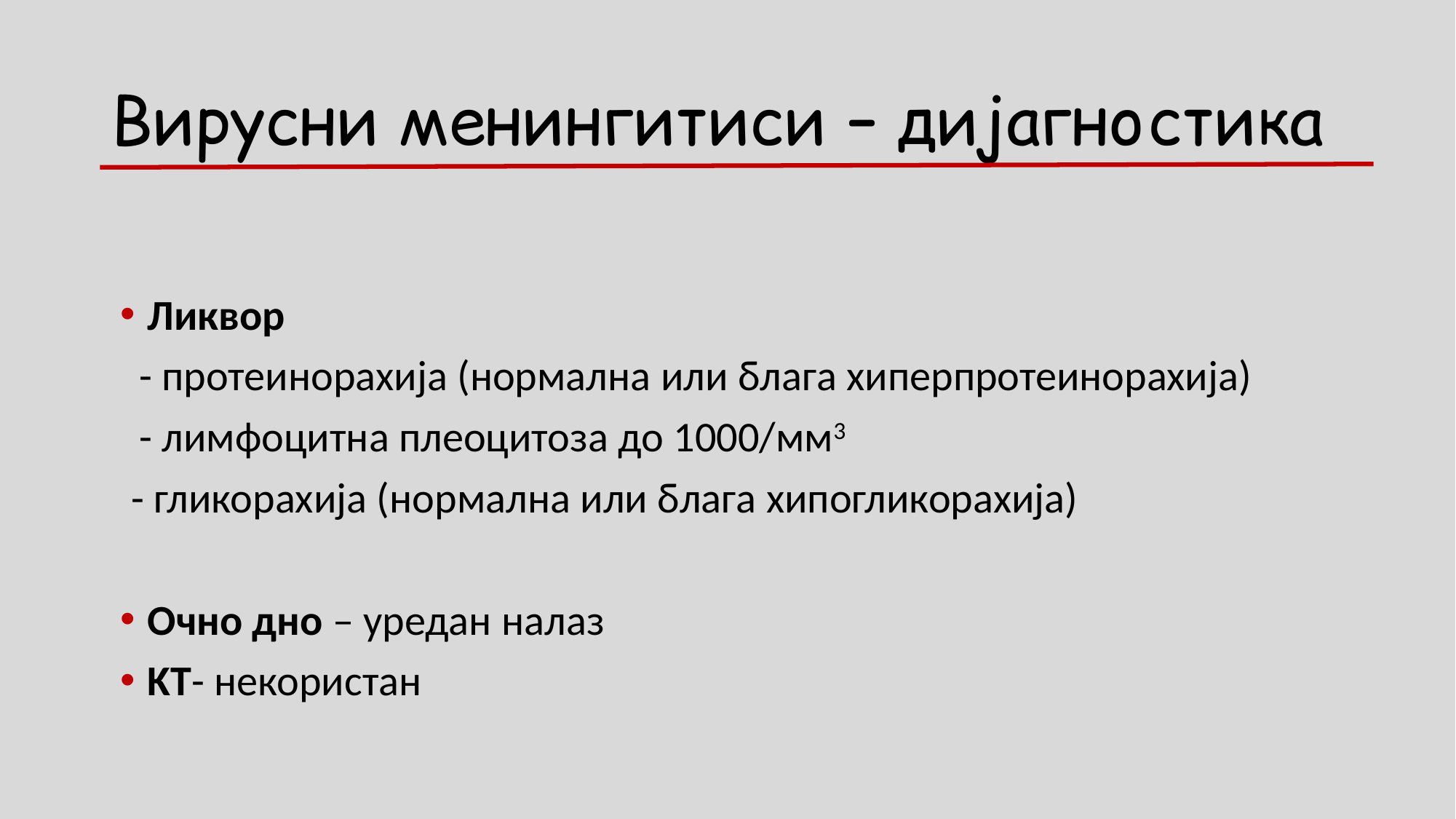

# Вирусни менингитиси – дијагностика
Ликвор
  - протеинорахија (нормална или блага хиперпротеинорахија)
  - лимфоцитна плеоцитоза до 1000/мм3
  - гликорахија (нормална или блага хипогликорахија)

Очно дно – уредан налаз
KТ- некористан